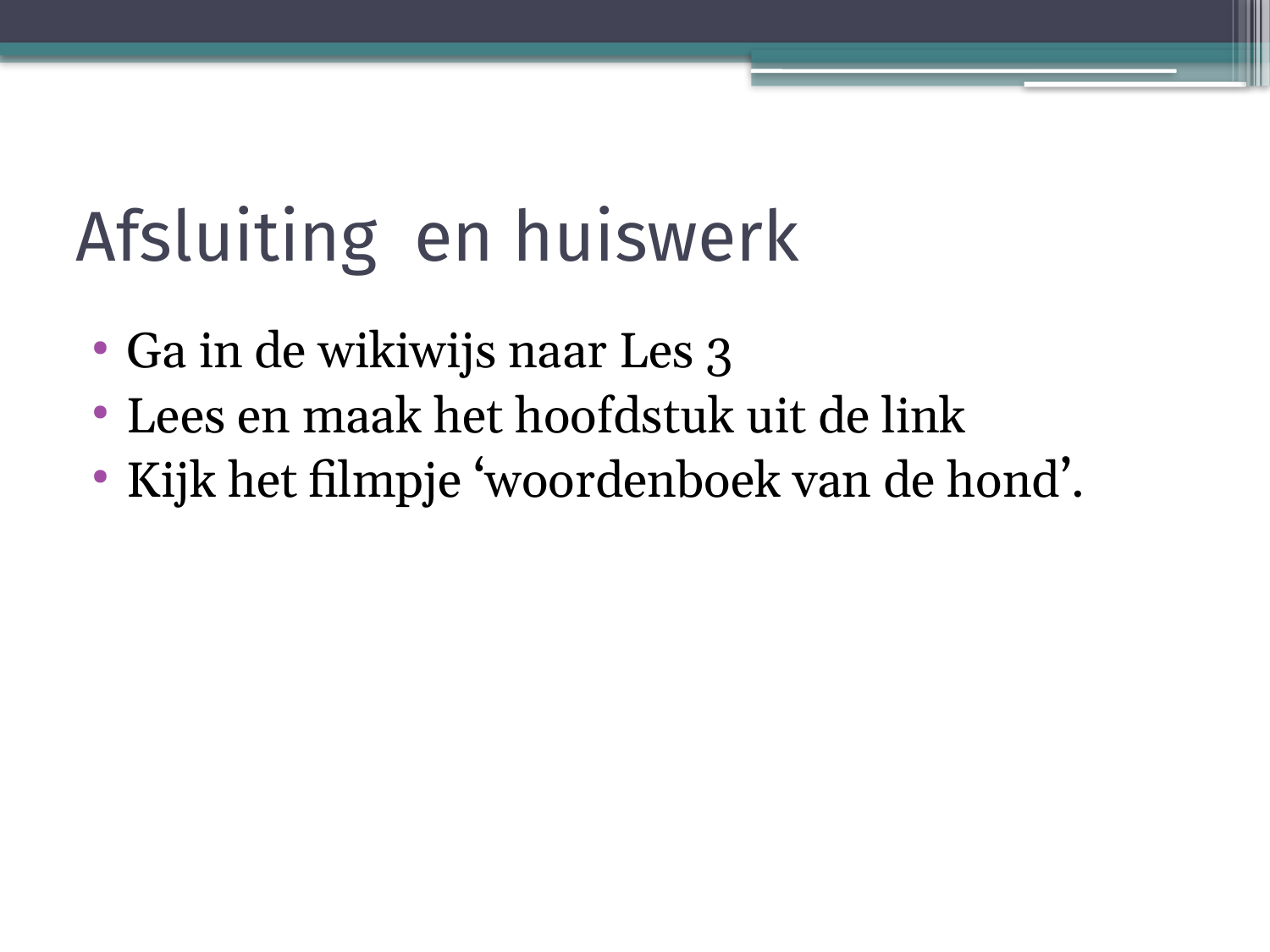

# Afsluiting  en huiswerk
Ga in de wikiwijs naar Les 3
Lees en maak het hoofdstuk uit de link
Kijk het filmpje ‘woordenboek van de hond’.